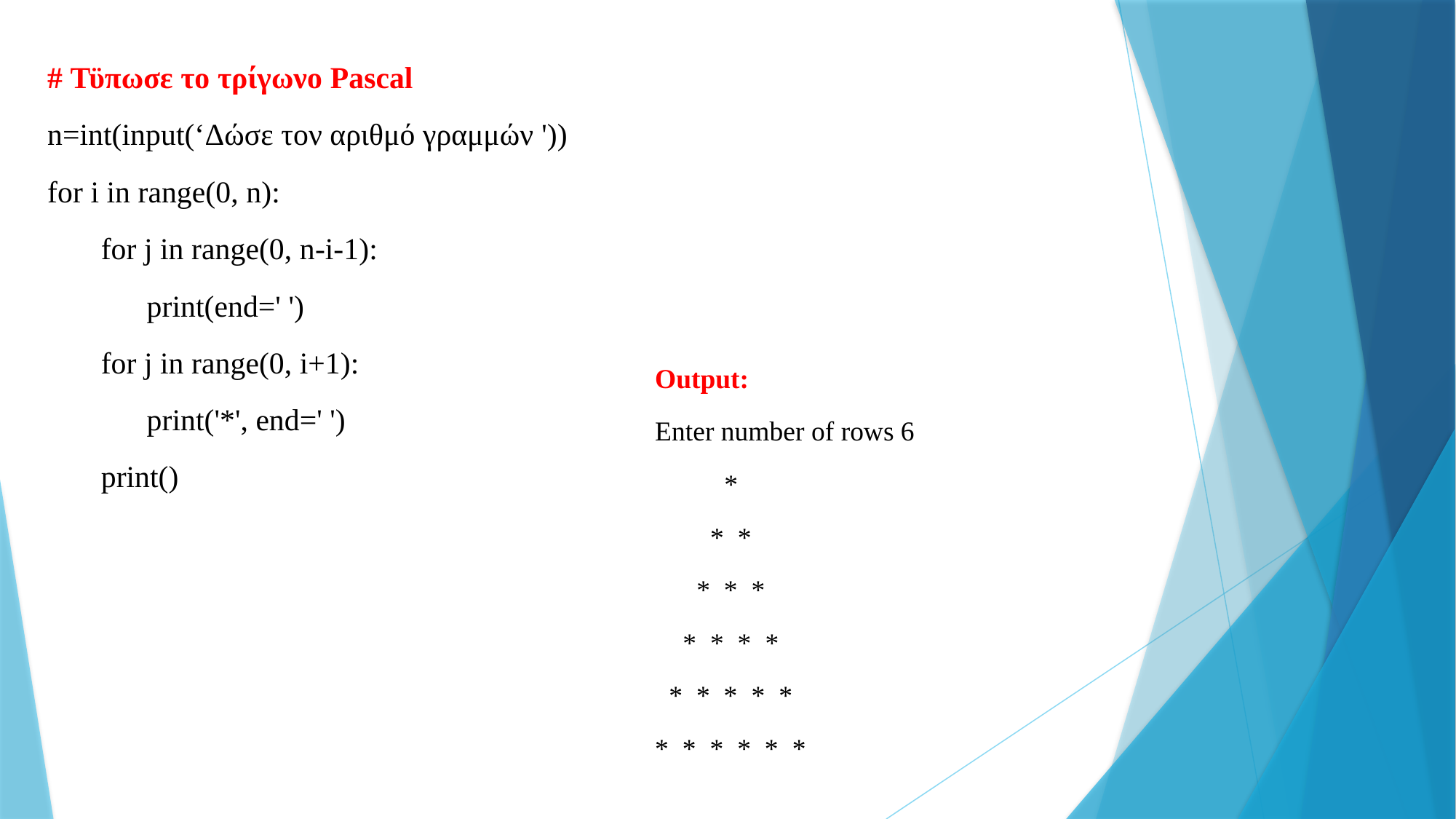

# Τϋπωσε το τρίγωνο Pascal
n=int(input(‘Δώσε τον αριθμό γραμμών '))
for i in range(0, n):
       for j in range(0, n-i-1):
             print(end=' ')
       for j in range(0, i+1):
             print('*', end=' ')
       print()
Output:
Enter number of rows 6
          *
        *  *
      *  *  *
    *  *  *  *
  *  *  *  *  *
*  *  *  *  *  *